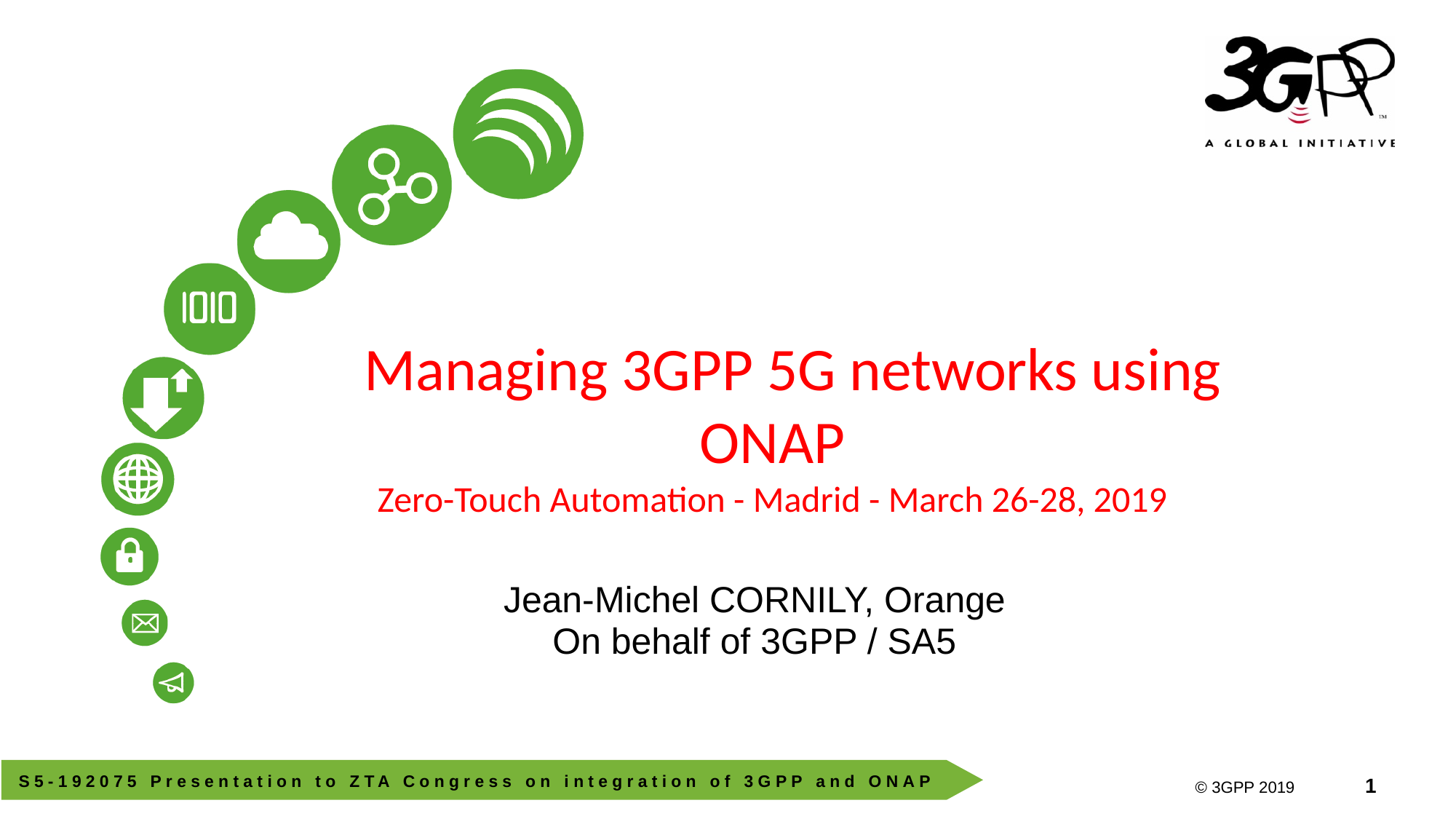

# Managing 3GPP 5G networks using ONAP Zero-Touch Automation - Madrid - March 26-28, 2019
Jean-Michel CORNILY, Orange
On behalf of 3GPP / SA5